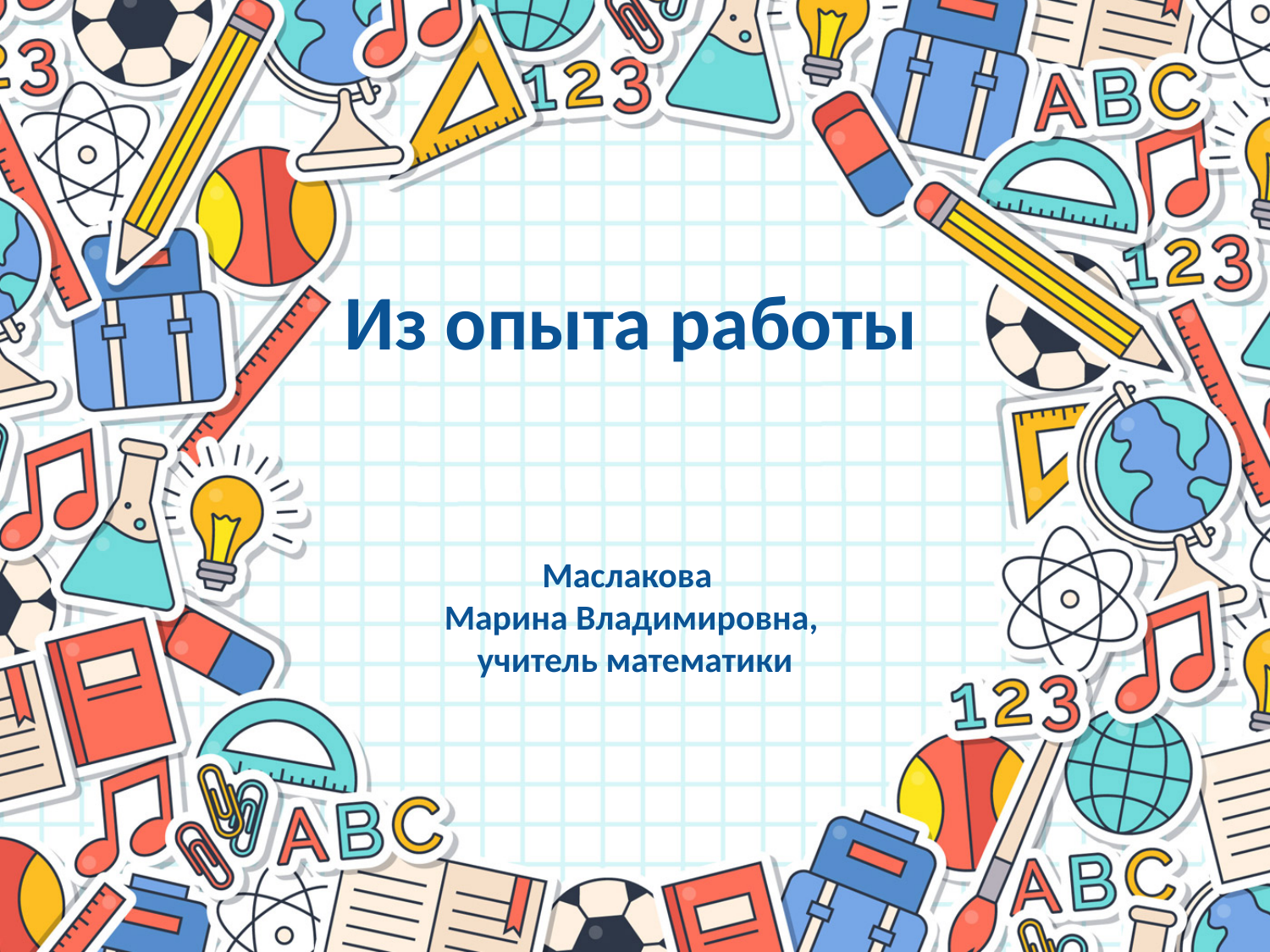

# Из опыта работы Маслакова Марина Владимировна, учитель математики